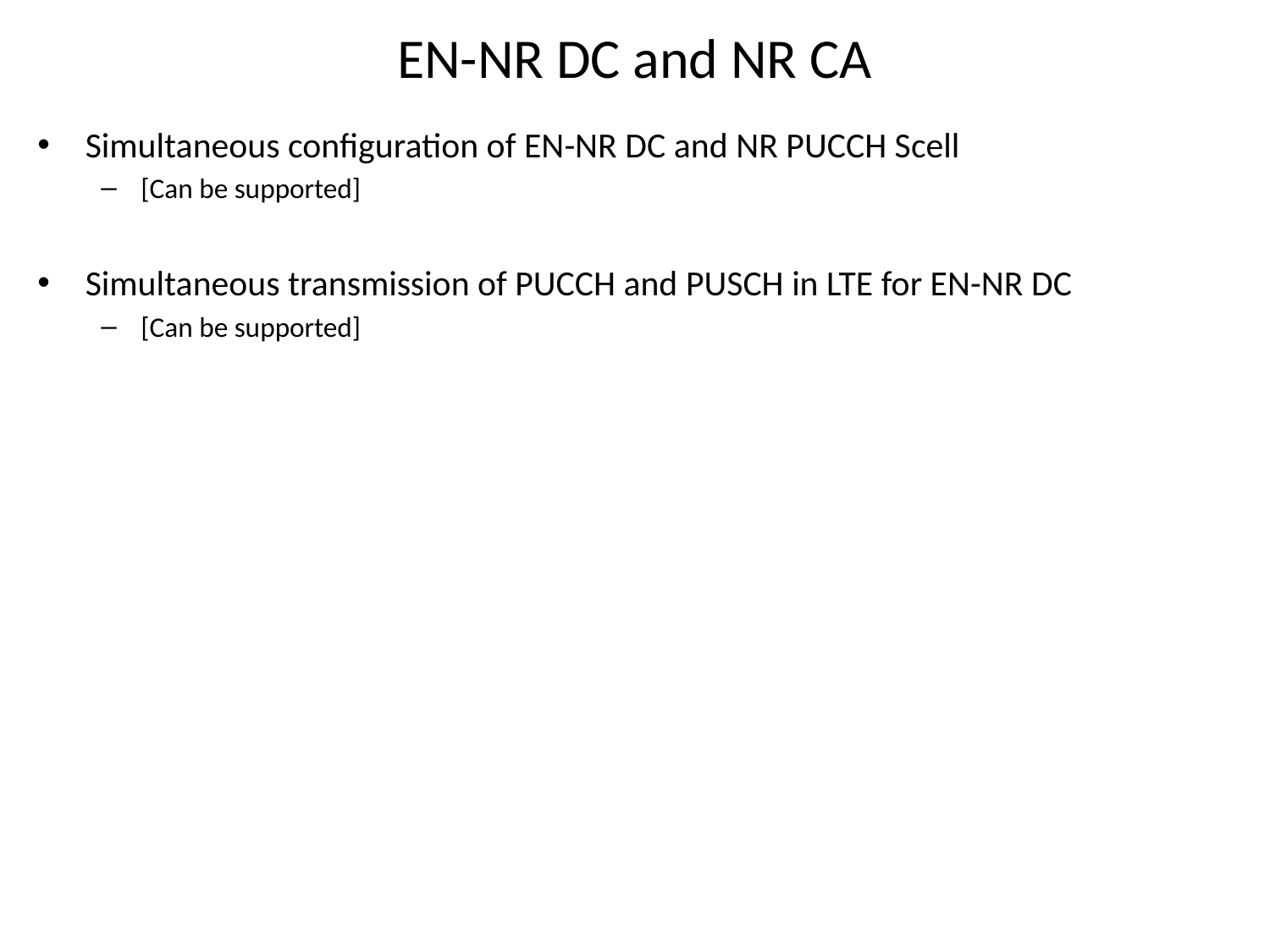

# EN-NR DC and NR CA
Simultaneous configuration of EN-NR DC and NR PUCCH Scell
[Can be supported]

Simultaneous transmission of PUCCH and PUSCH in LTE for EN-NR DC
[Can be supported]